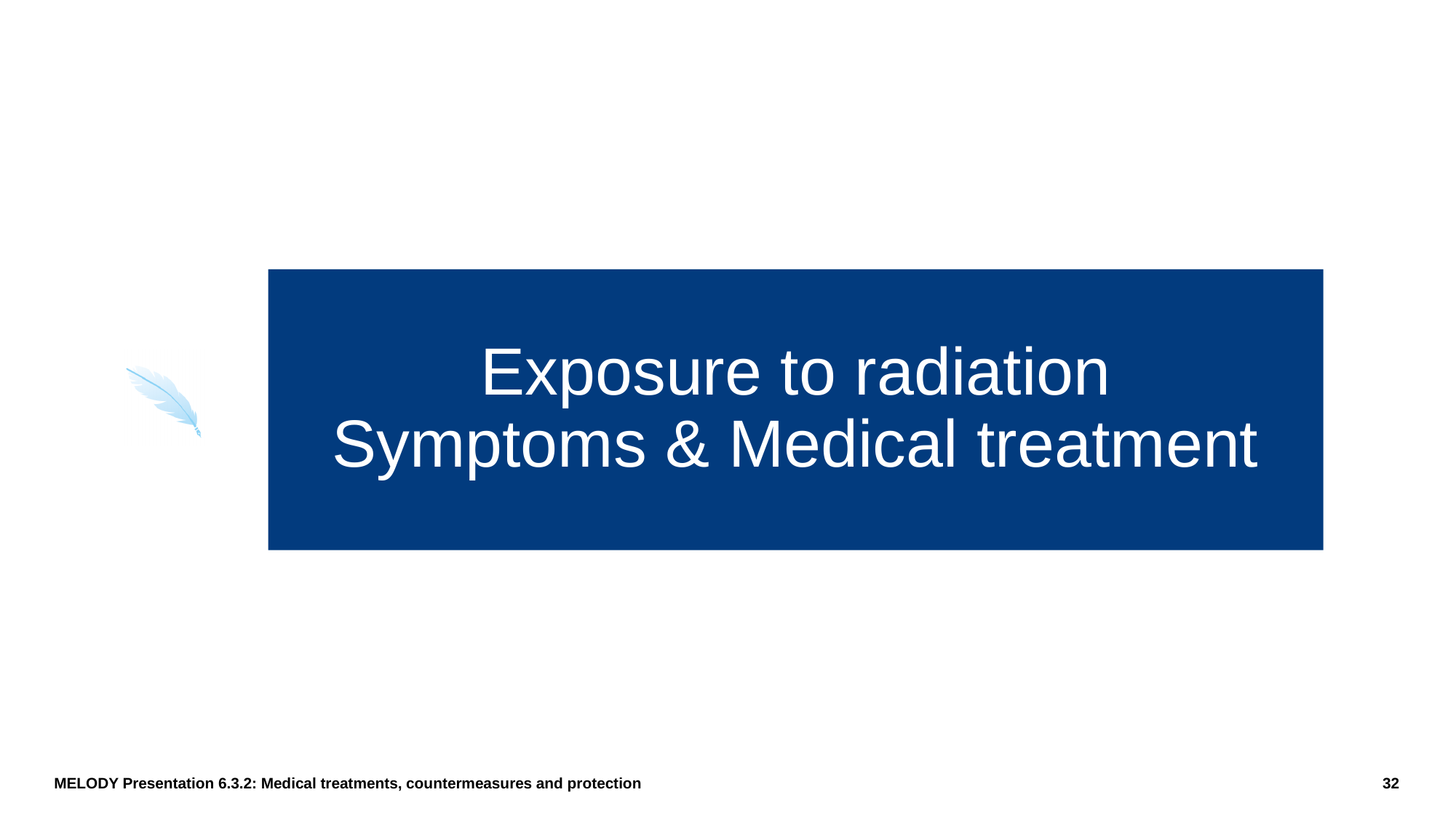

# Exposure to radiation Symptoms & Medical treatment
MELODY Presentation 6.3.2: Medical treatments, countermeasures and protection
32